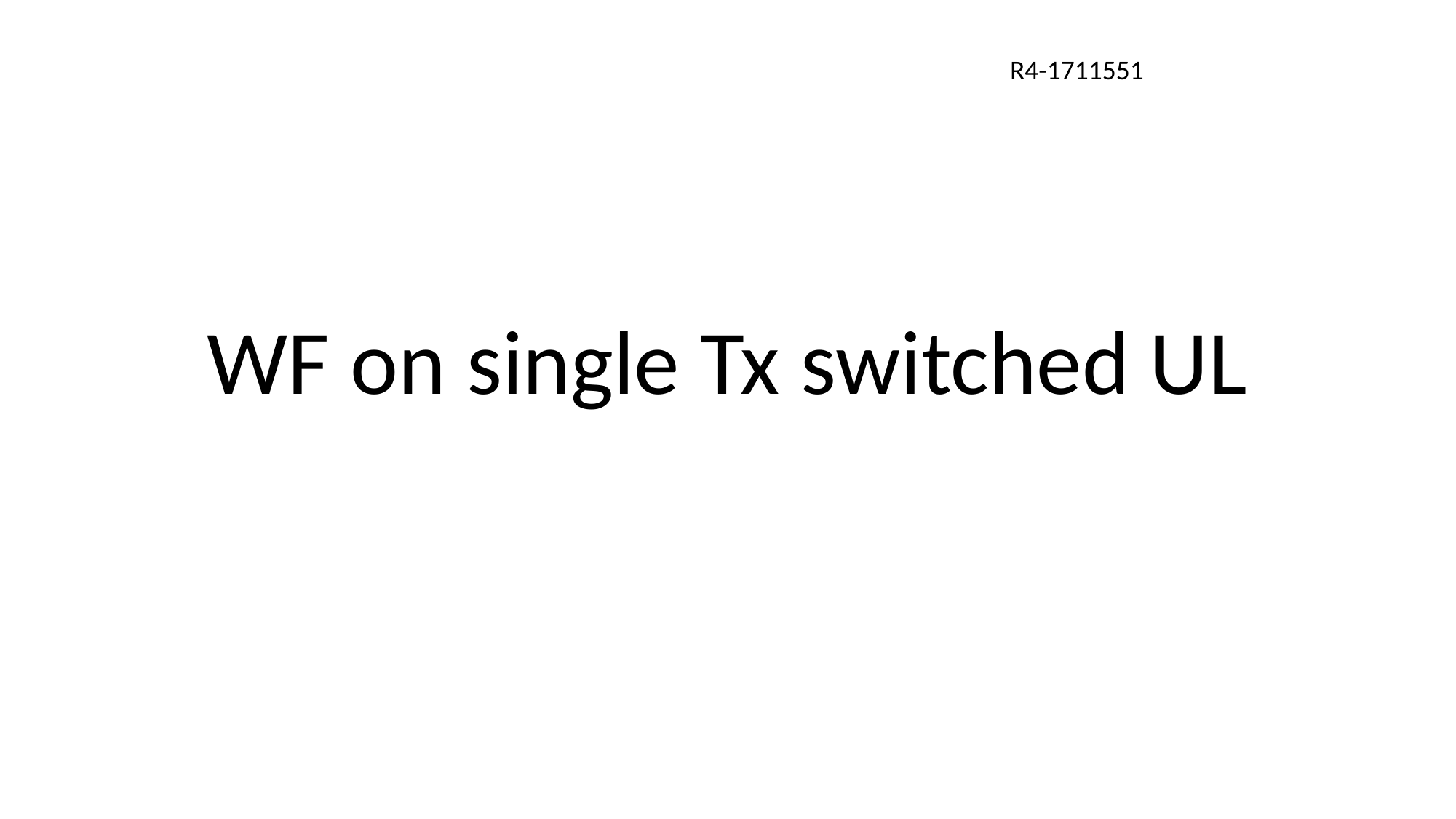

R4-1711551
# WF on single Tx switched UL